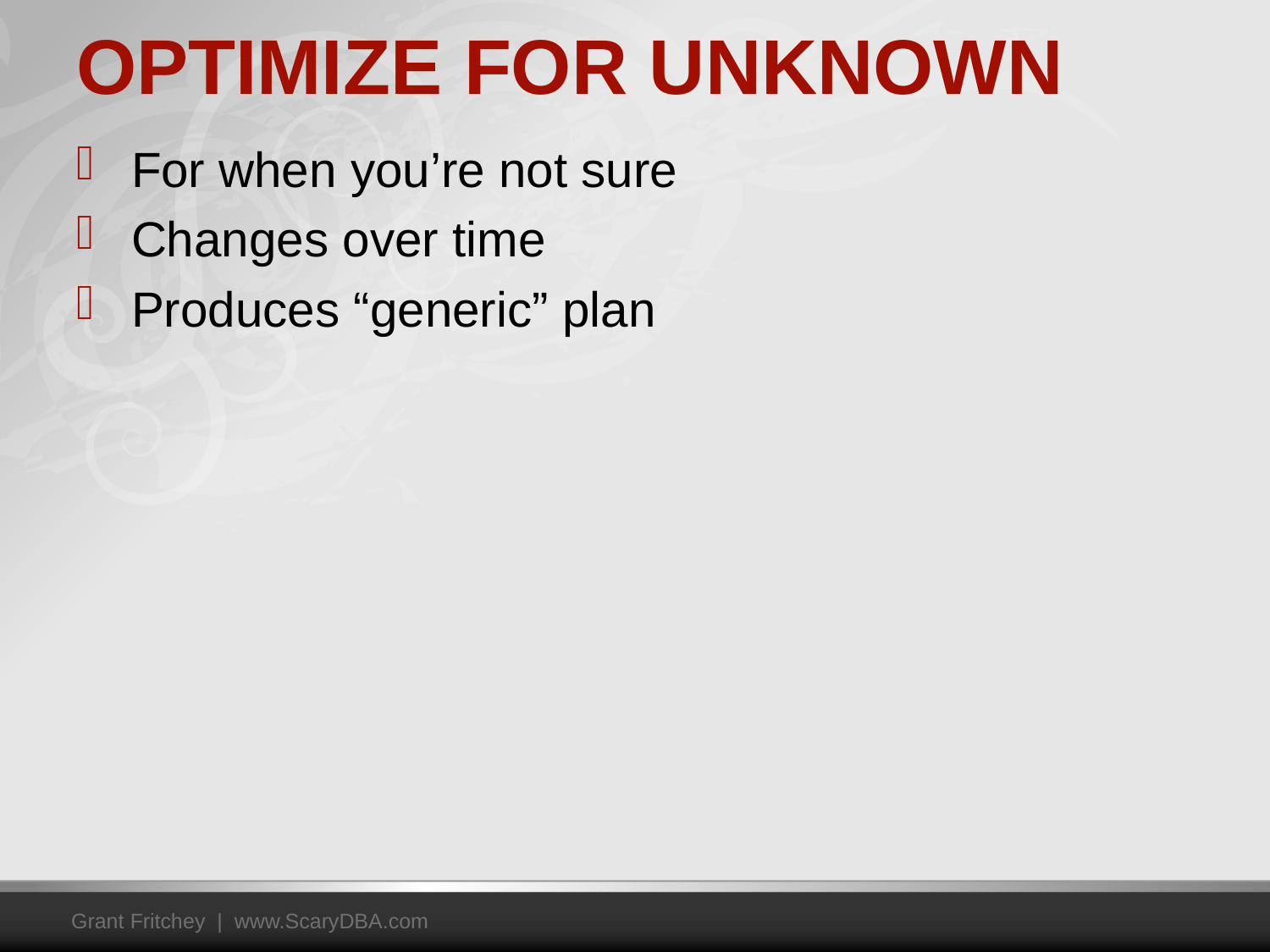

# OPTIMIZE FOR UNKNOWN
For when you’re not sure
Changes over time
Produces “generic” plan